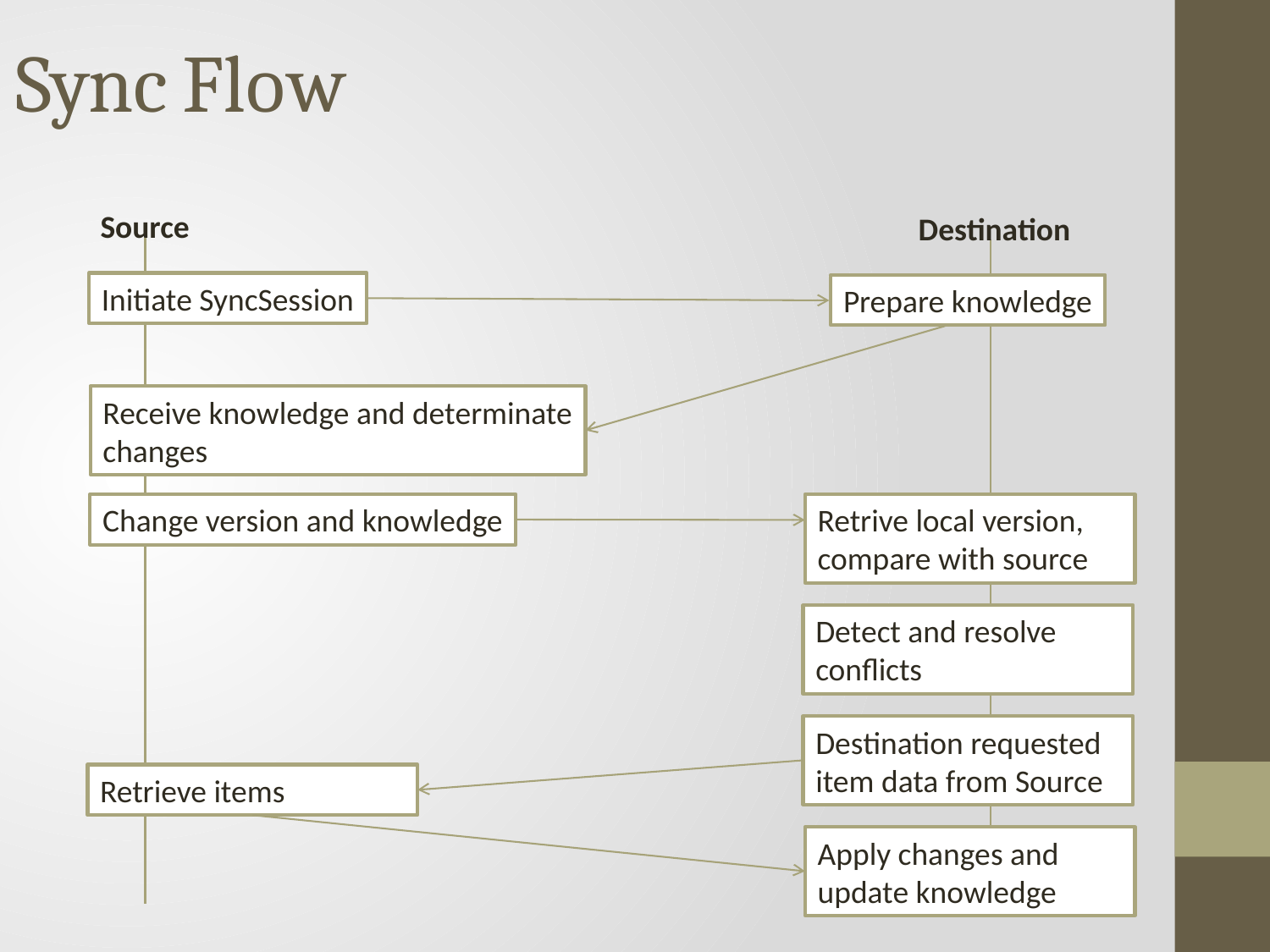

Sync Flow
Source
Destination
Initiate SyncSession
Prepare knowledge
Receive knowledge and determinate
changes
Change version and knowledge
Retrive local version, compare with source
Detect and resolve conflicts
Destination requested item data from Source
Retrieve items
Apply changes and update knowledge